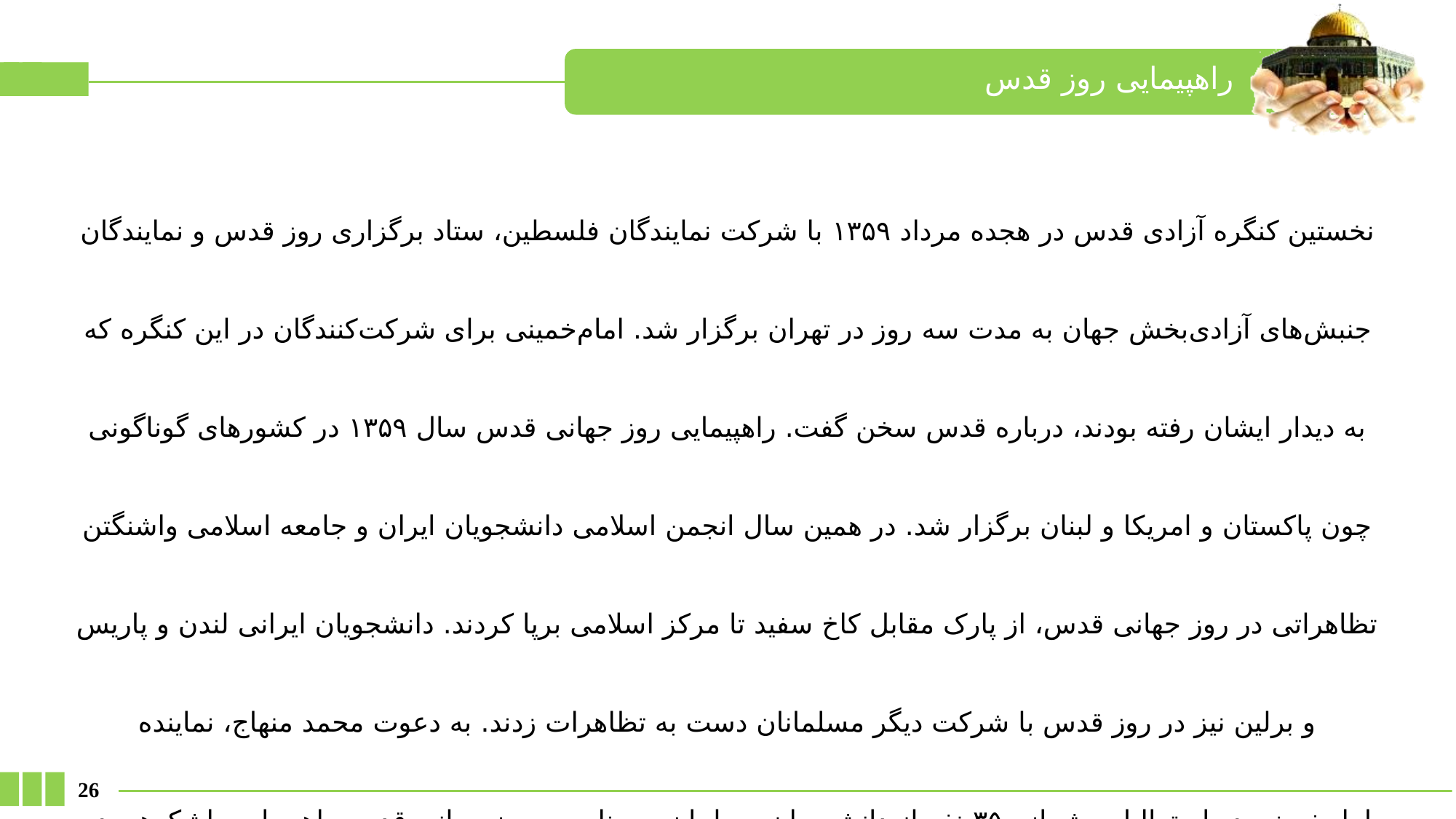

راهپیمایی روز قدس
نخستین کنگره آزادی قدس در هجده مرداد ۱۳۵۹ با شرکت نمایندگان فلسطین، ستاد برگزاری روز قدس و نمایندگان جنبش‌های آزادی‌بخش جهان به مدت سه ‌روز در تهران برگزار شد. امام‌خمینی برای شرکت‌کنندگان در این کنگره که به دیدار ایشان رفته بودند، درباره قدس سخن گفت. راهپیمایی روز جهانی قدس سال ۱۳۵۹ در کشورهای گوناگونی چون پاکستان و امریکا و لبنان برگزار شد. در همین سال انجمن اسلامی دانشجویان ایران و جامعه اسلامی واشنگتن تظاهراتی در روز جهانی قدس، از پارک مقابل کاخ سفید تا مرکز اسلامی برپا کردند. دانشجویان ایرانی لندن و پاریس و برلین نیز در روز قدس با شرکت دیگر مسلمانان دست به تظاهرات زدند. به دعوت محمد منهاج، نماینده امام‌خمینی در استرالیا، بیش از ۳۵۰ نفر از دانشجویان مسلمان به مناسبت روز جهانی قدس راهپیمایی باشکوهی در برابر کنسولگری رژیم اسرائیل در «سیدنی» انجام دادند. این مراسم در سال‌های بعد نیز پرشورتر از سال‌های پیش برگزار شد.